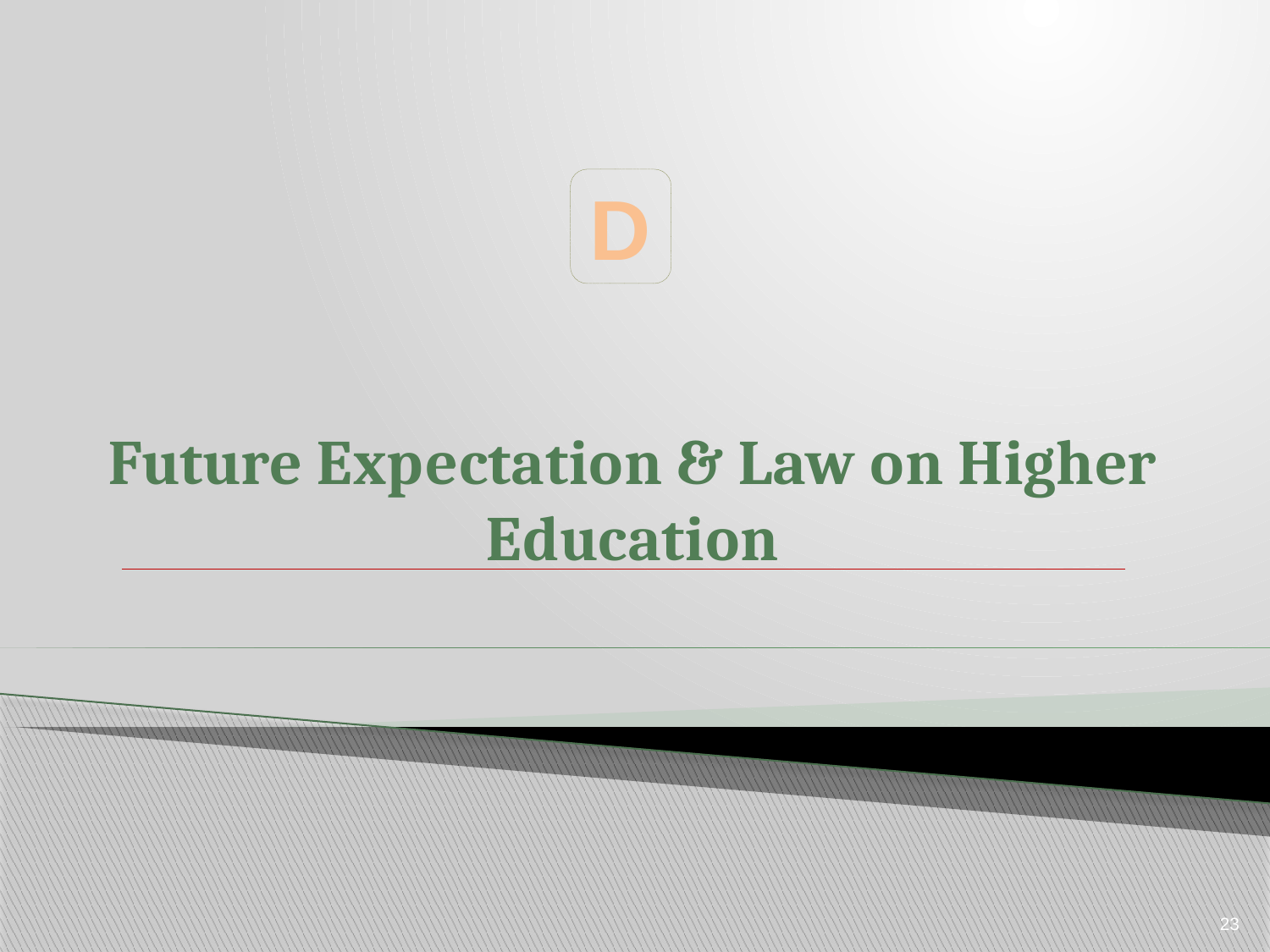

D
Future Expectation & Law on Higher Education

23